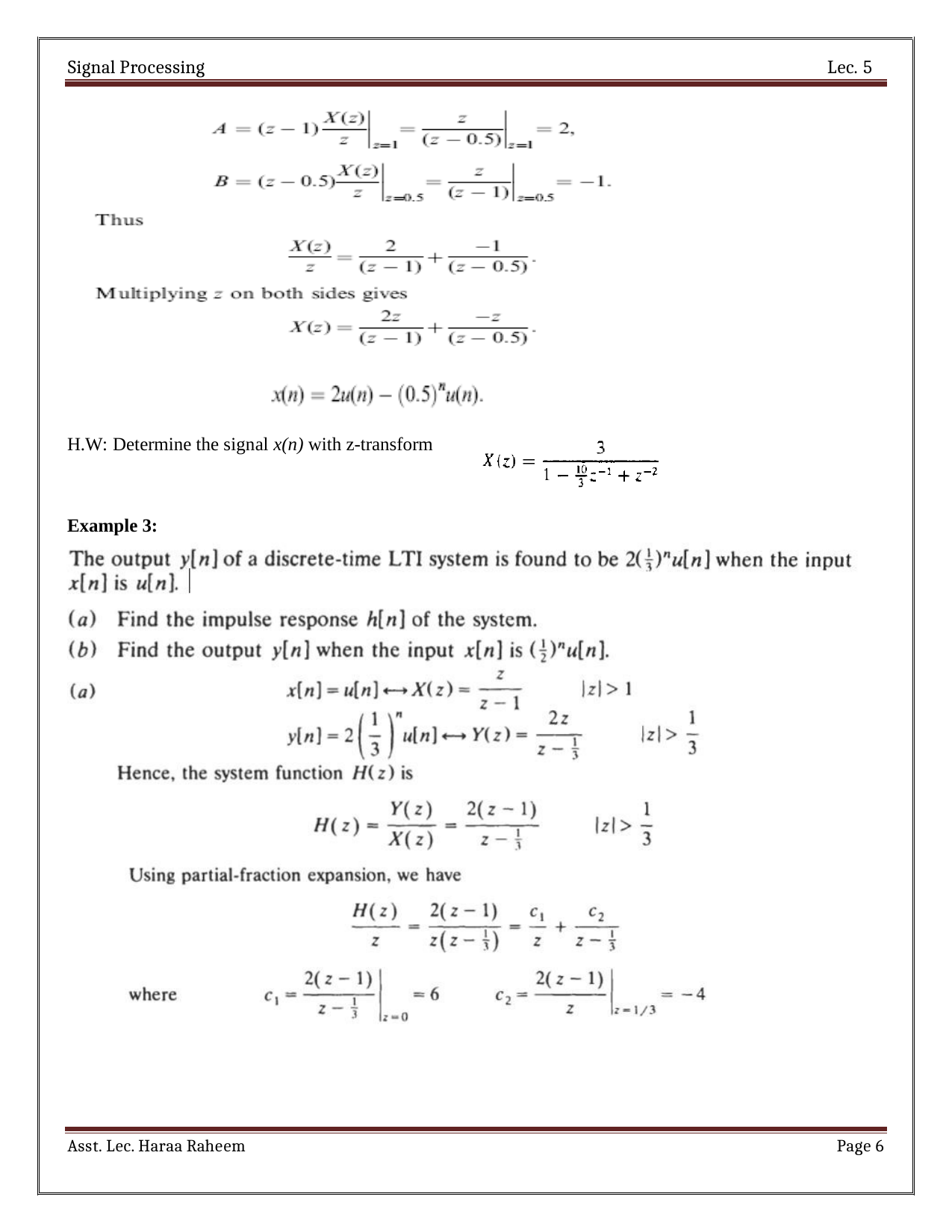

Signal Processing
Lec. 5

H.W: Determine the signal x(n) with z-transform

Example 3:

Asst. Lec. Haraa Raheem
Page 6